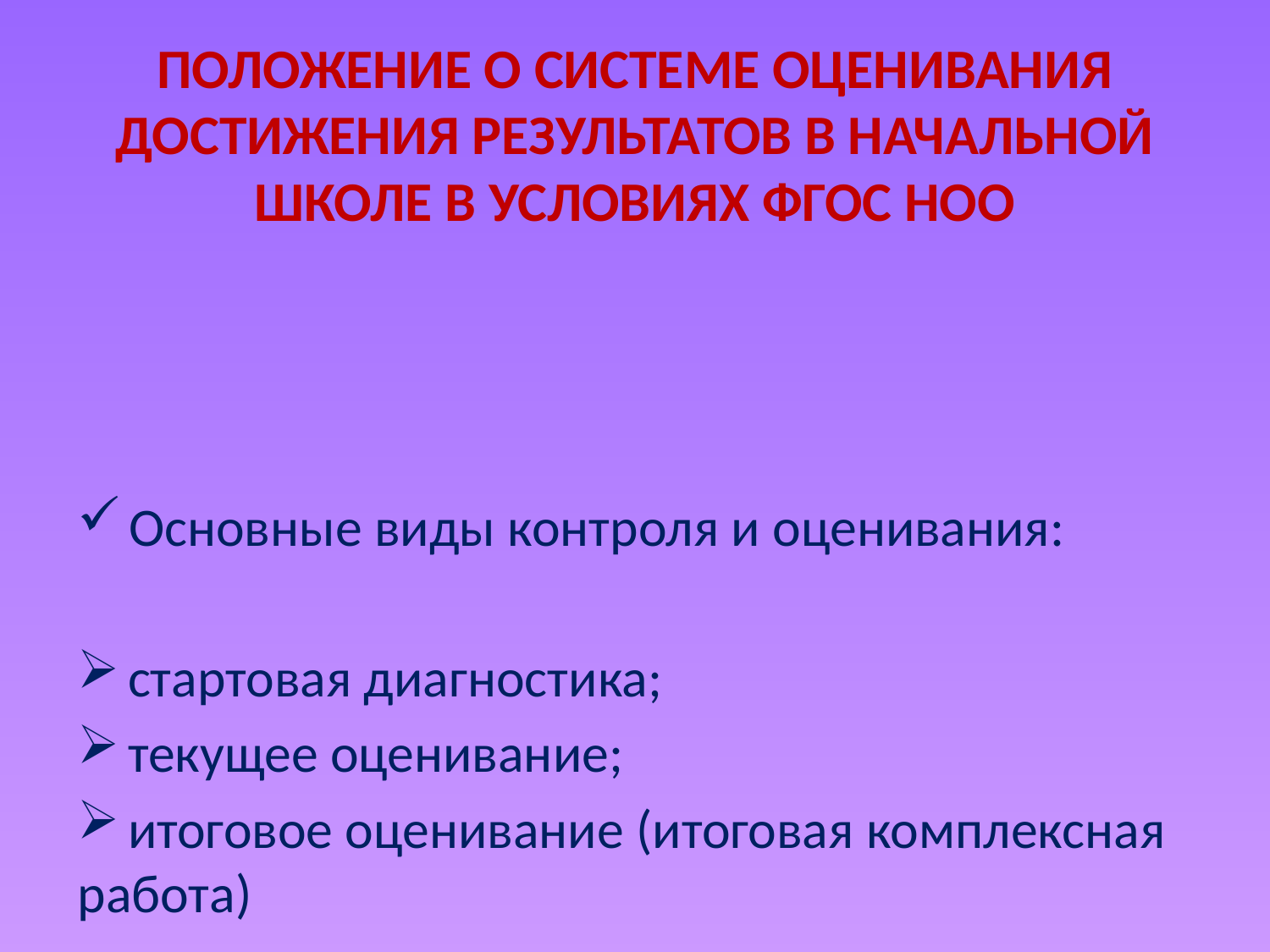

# Положение о системе оценивания достижения результатов в начальной школе в условиях ФГОС НОО
  Основные виды контроля и оценивания:

  стартовая диагностика;
  текущее оценивание;
  итоговое оценивание (итоговая комплексная работа)